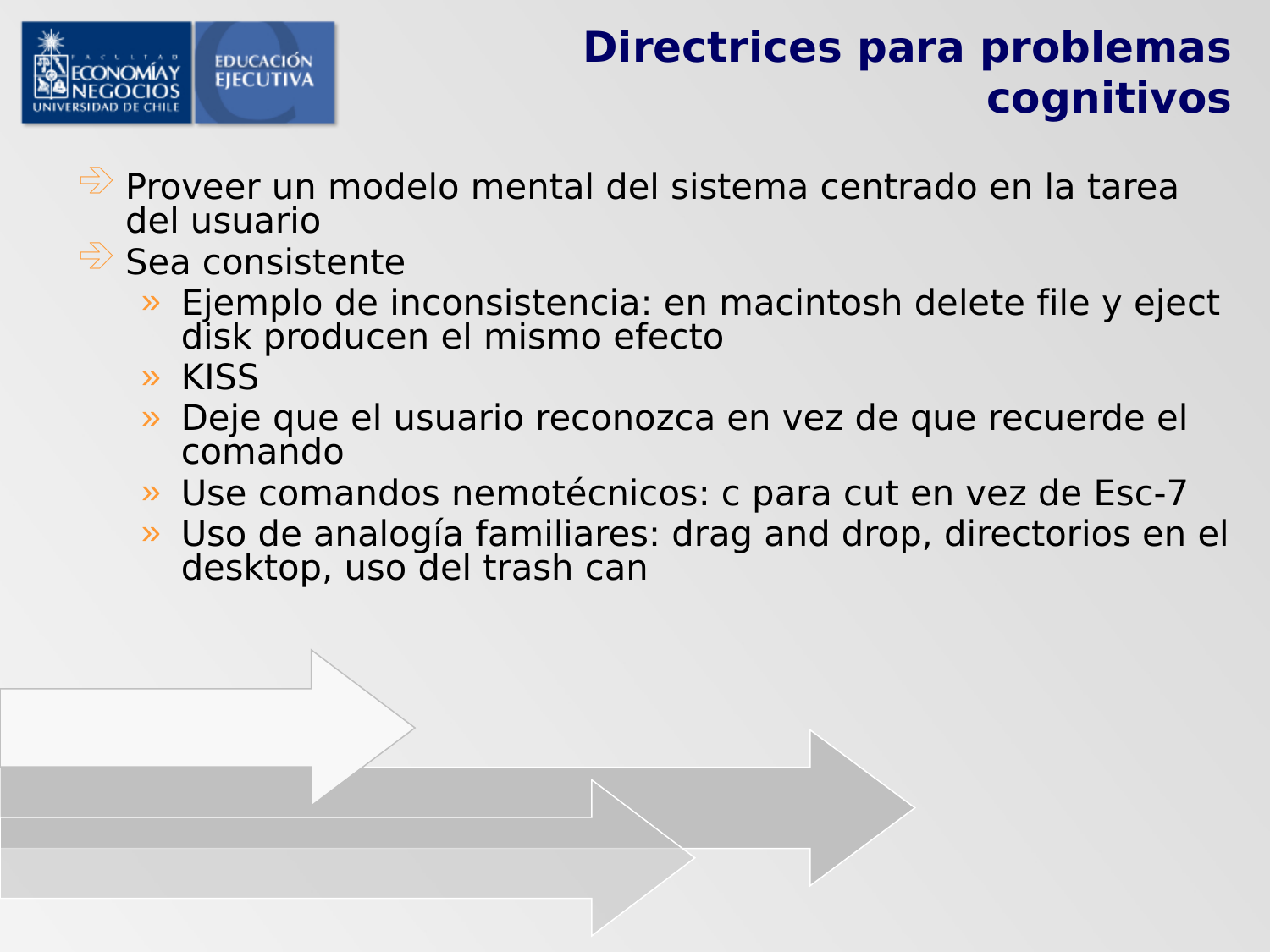

# Directrices para problemas cognitivos
Proveer un modelo mental del sistema centrado en la tarea del usuario
Sea consistente
Ejemplo de inconsistencia: en macintosh delete file y eject disk producen el mismo efecto
KISS
Deje que el usuario reconozca en vez de que recuerde el comando
Use comandos nemotécnicos: c para cut en vez de Esc-7
Uso de analogía familiares: drag and drop, directorios en el desktop, uso del trash can